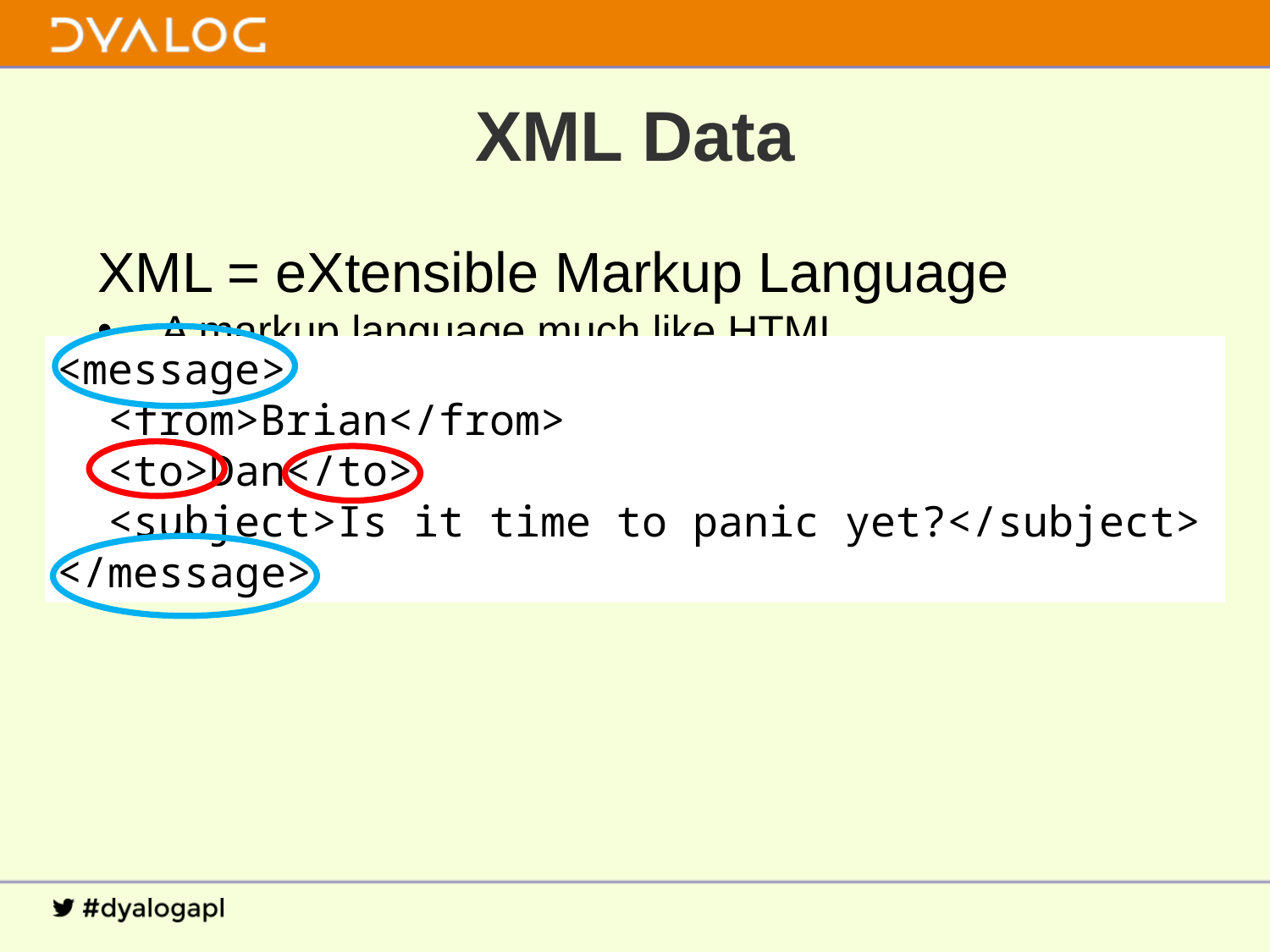

# XML Data
XML = eXtensible Markup Language
A markup language much like HTML
Designed to describe data, not to display data
Tags are not predefined. You define your own tags
Designed to be self-descriptive

<message>
  <from>Brian</from>
  <to>Dan</to>
  <subject>Is it time to panic yet?</subject>
</message>